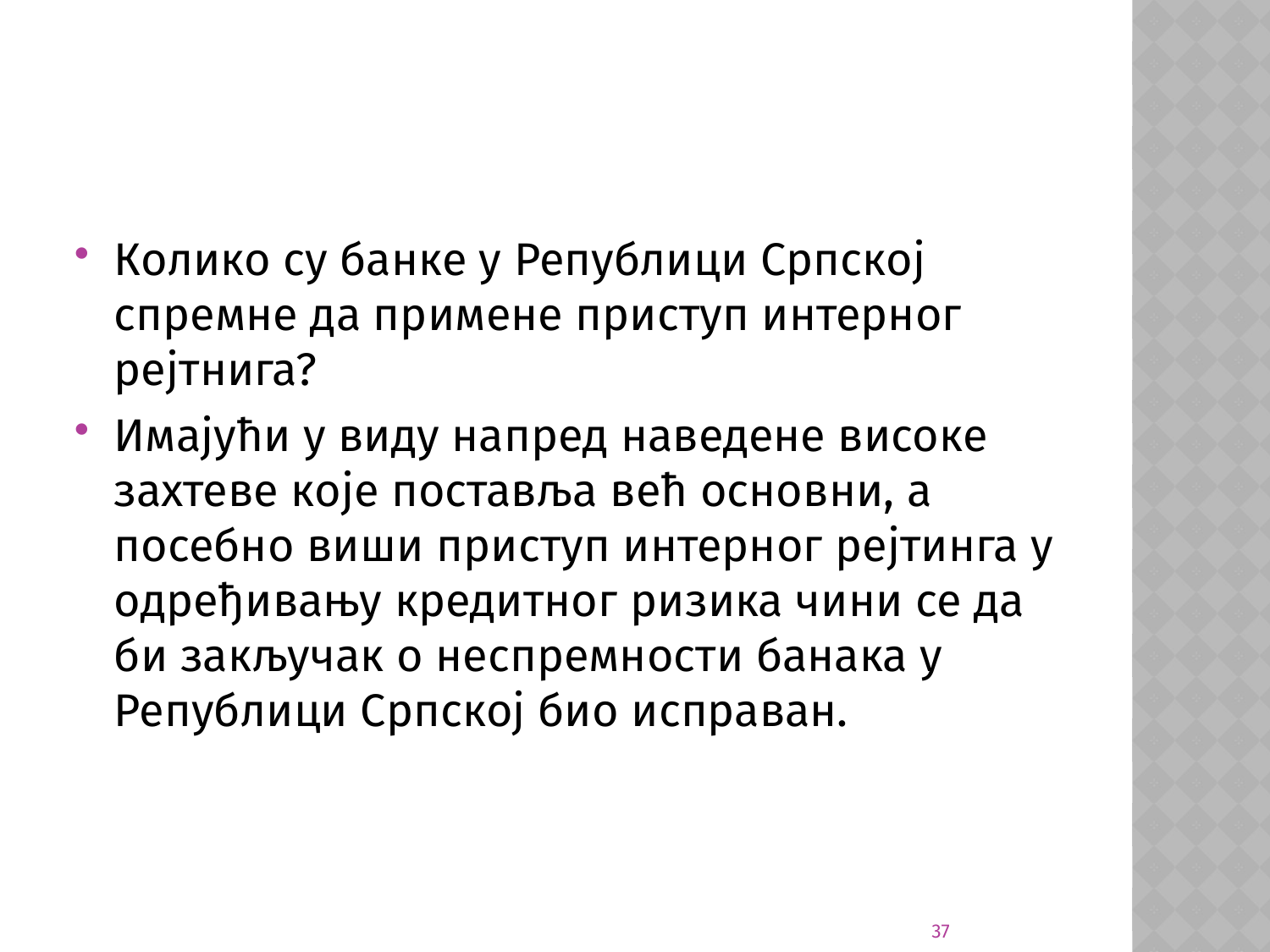

#
Колико су банке у Републици Српској спремне да примене приступ интерног рејтнига?
Имајући у виду напред наведене високе захтеве које поставља већ основни, а посебно виши приступ интерног рејтинга у одређивању кредитног ризика чини се да би закључак о неспремности банака у Републици Српској био исправан.
37